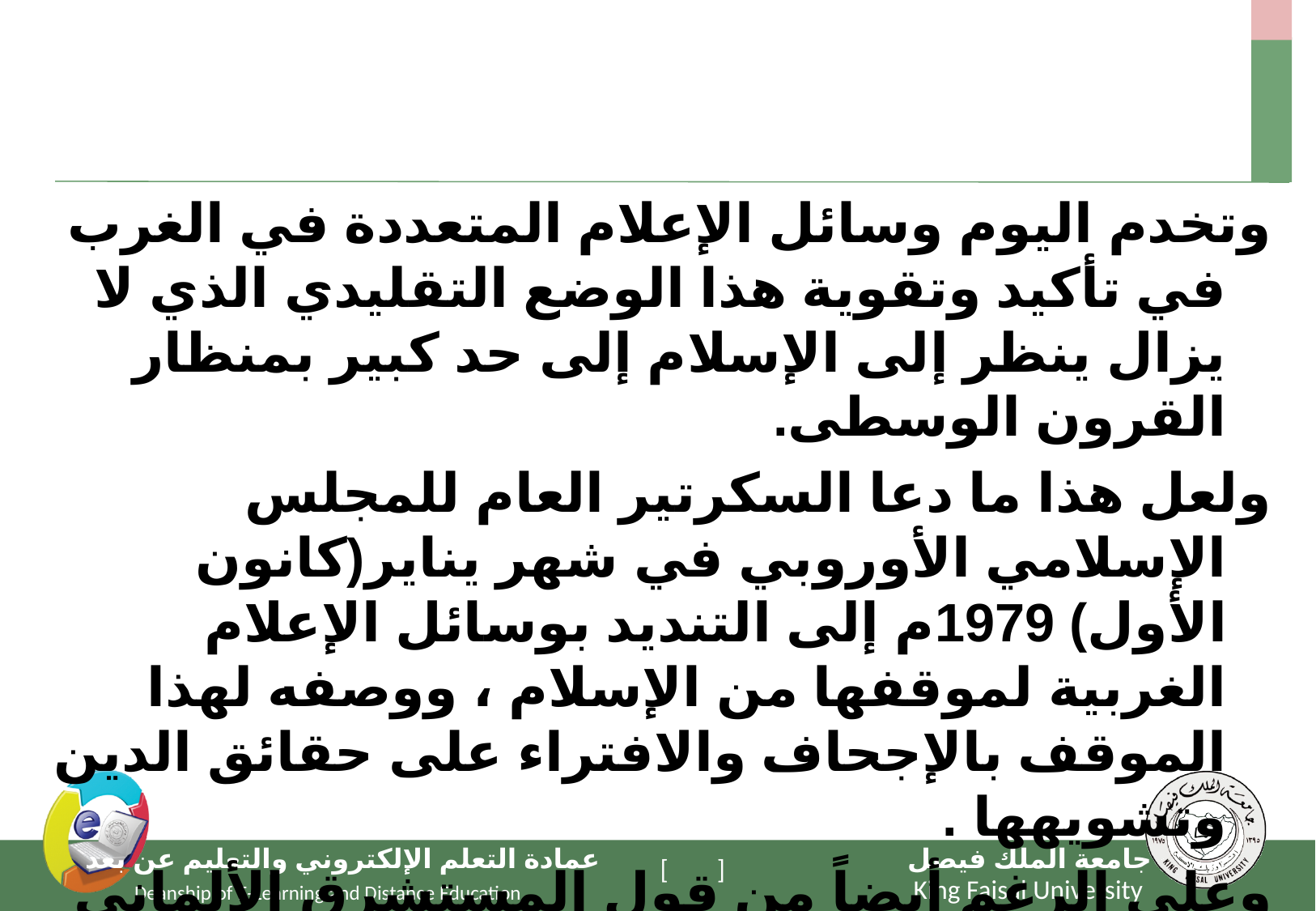

#
وتخدم اليوم وسائل الإعلام المتعددة في الغرب في تأكيد وتقوية هذا الوضع التقليدي الذي لا يزال ينظر إلى الإسلام إلى حد كبير بمنظار القرون الوسطى.
ولعل هذا ما دعا السكرتير العام للمجلس الإسلامي الأوروبي في شهر يناير(كانون الأول) 1979م إلى التنديد بوسائل الإعلام الغربية لموقفها من الإسلام ، ووصفه لهذا الموقف بالإجحاف والافتراء على حقائق الدين وتشويهها .
وعلى الرغم أيضاً من قول المستشرق الألماني (بارت) من أن الدراسات الاستشراقية منذ منتصف القرن التاسع عشر تنحو نحو البحث عن الحقيقة الخالصة ولا تسعى إلى نوايا جانبية غير صافية